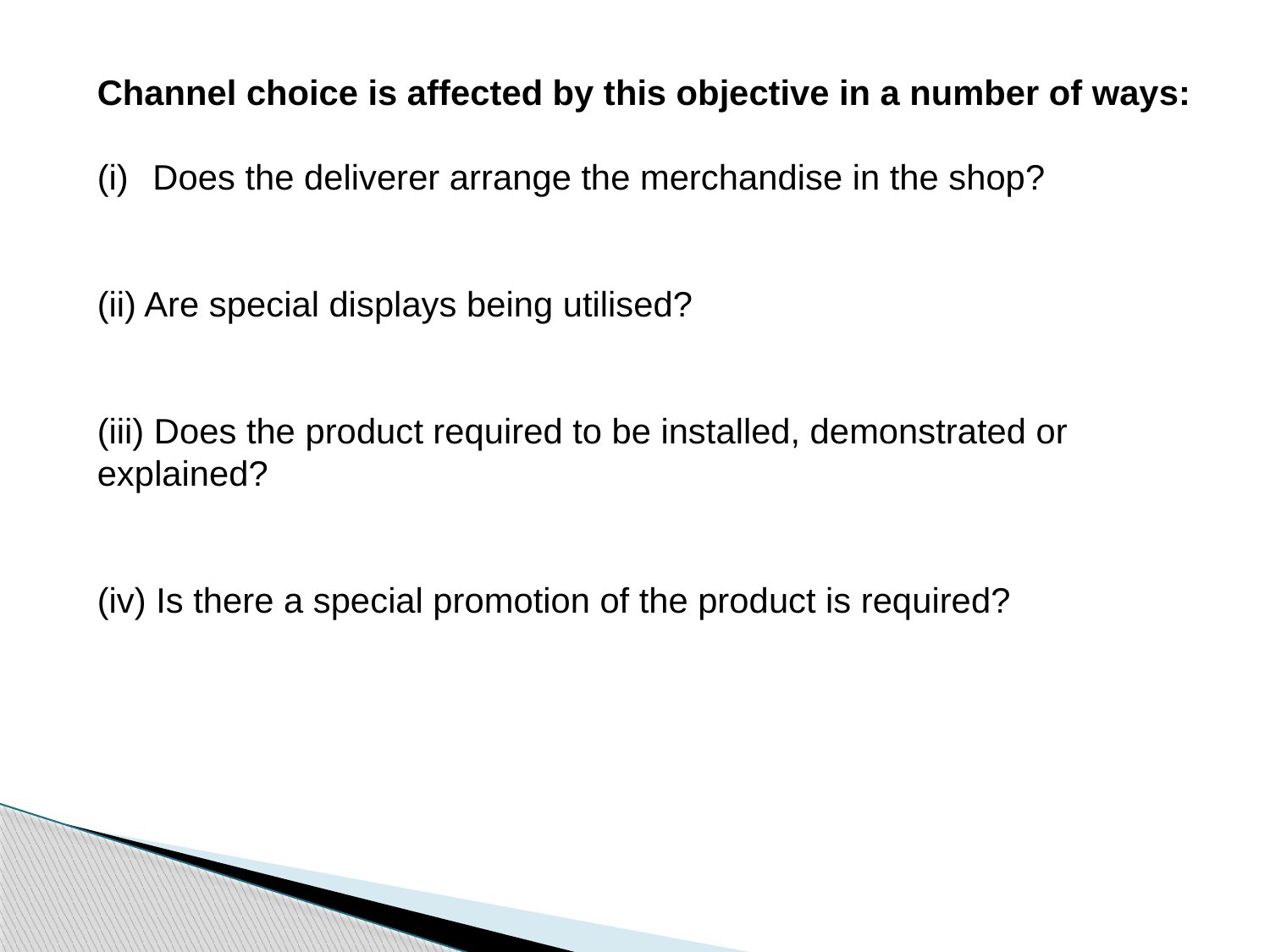

Channel choice is affected by this objective in a number of ways:

Does the deliverer arrange the merchandise in the shop?

(ii) Are special displays being utilised?

(iii) Does the product required to be installed, demonstrated or explained?

(iv) Is there a special promotion of the product is required?